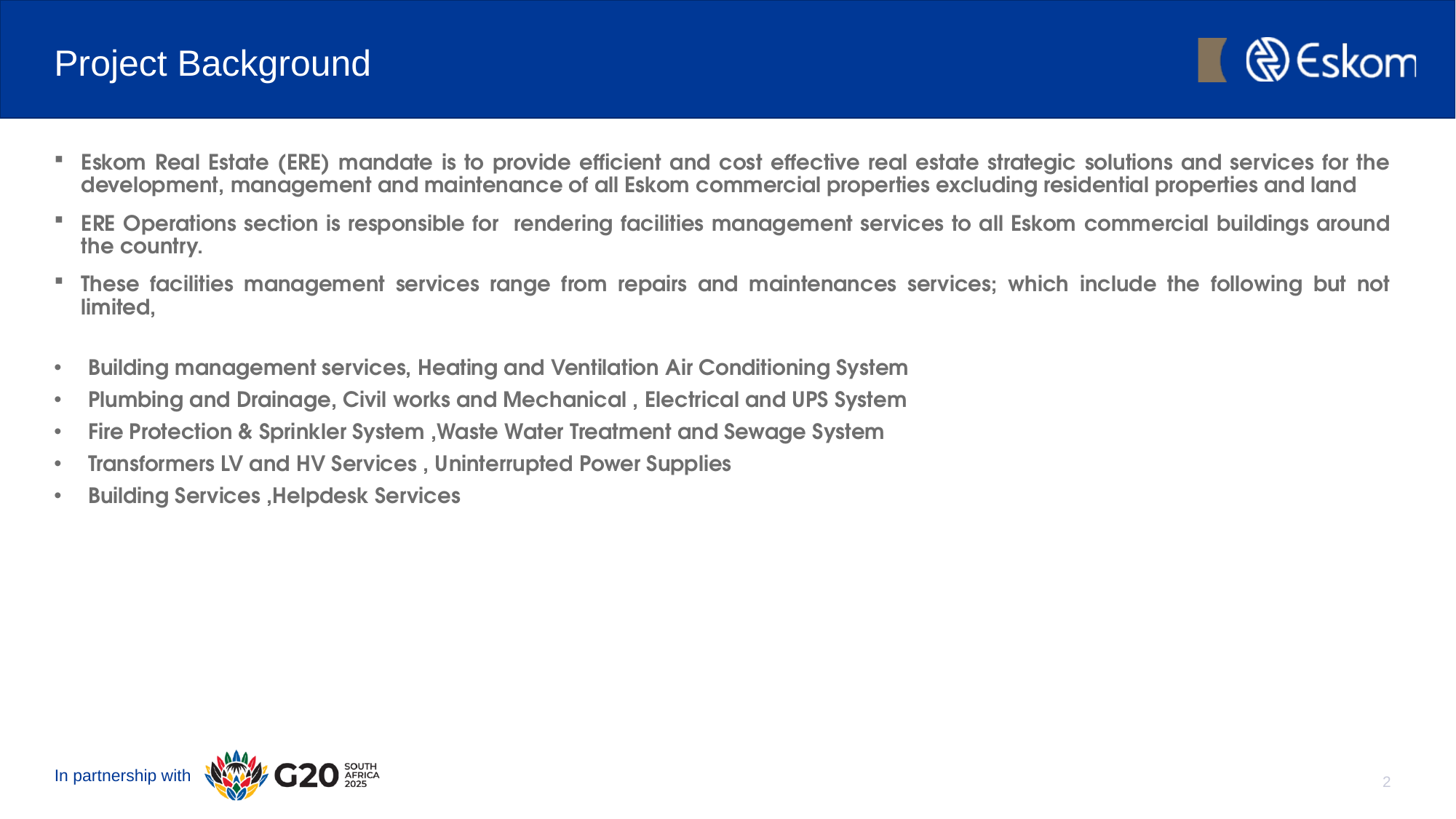

# Project Background
Eskom Real Estate (ERE) mandate is to provide efficient and cost effective real estate strategic solutions and services for the development, management and maintenance of all Eskom commercial properties excluding residential properties and land
ERE Operations section is responsible for  rendering facilities management services to all Eskom commercial buildings around the country.
These facilities management services range from repairs and maintenances services; which include the following but not limited,

Building management services, Heating and Ventilation Air Conditioning System
Plumbing and Drainage, Civil works and Mechanical , Electrical and UPS System
Fire Protection & Sprinkler System ,Waste Water Treatment and Sewage System
Transformers LV and HV Services , Uninterrupted Power Supplies
Building Services ,Helpdesk Services

2